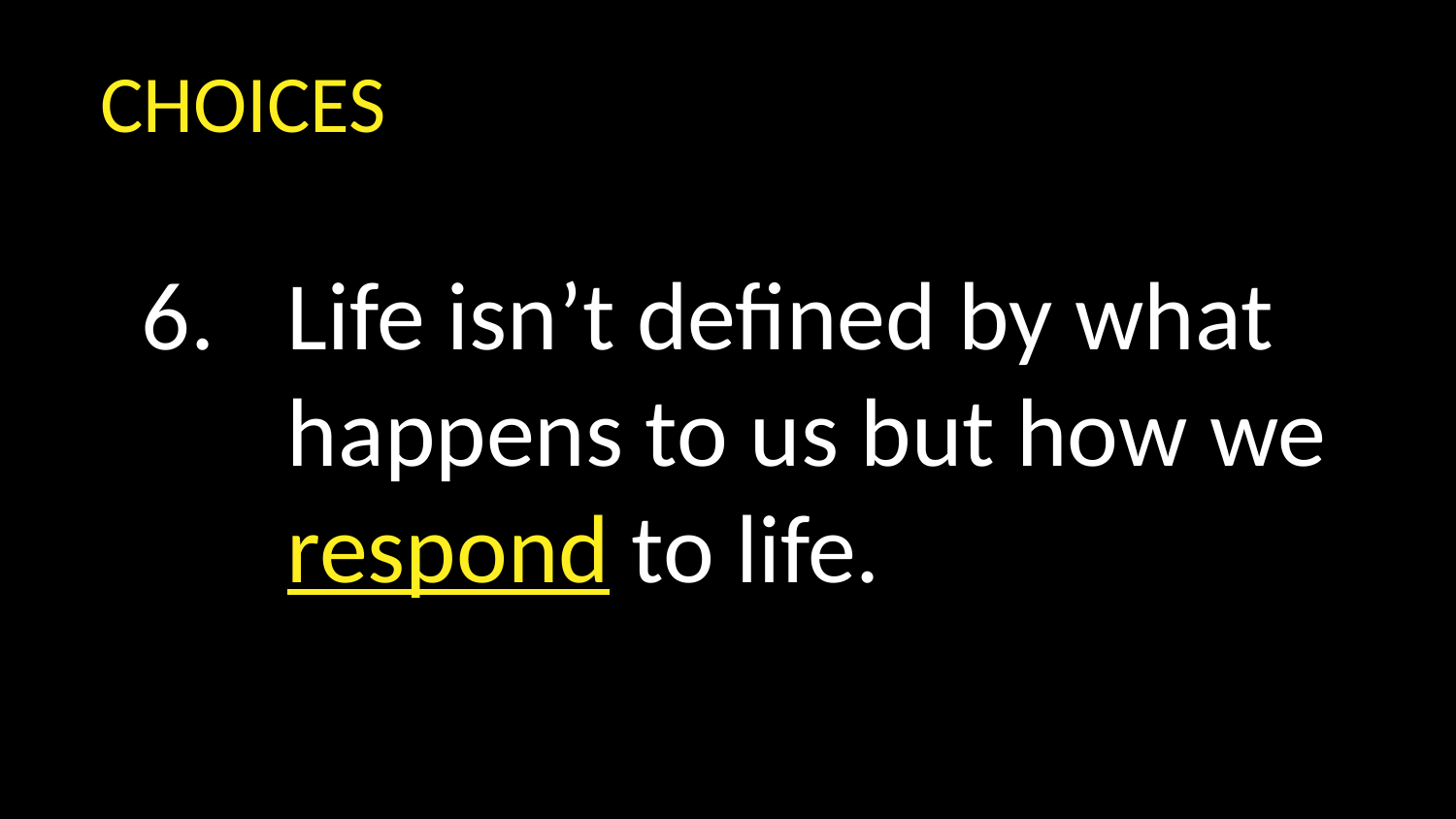

CHOICES
Life isn’t defined by what happens to us but how we respond to life.